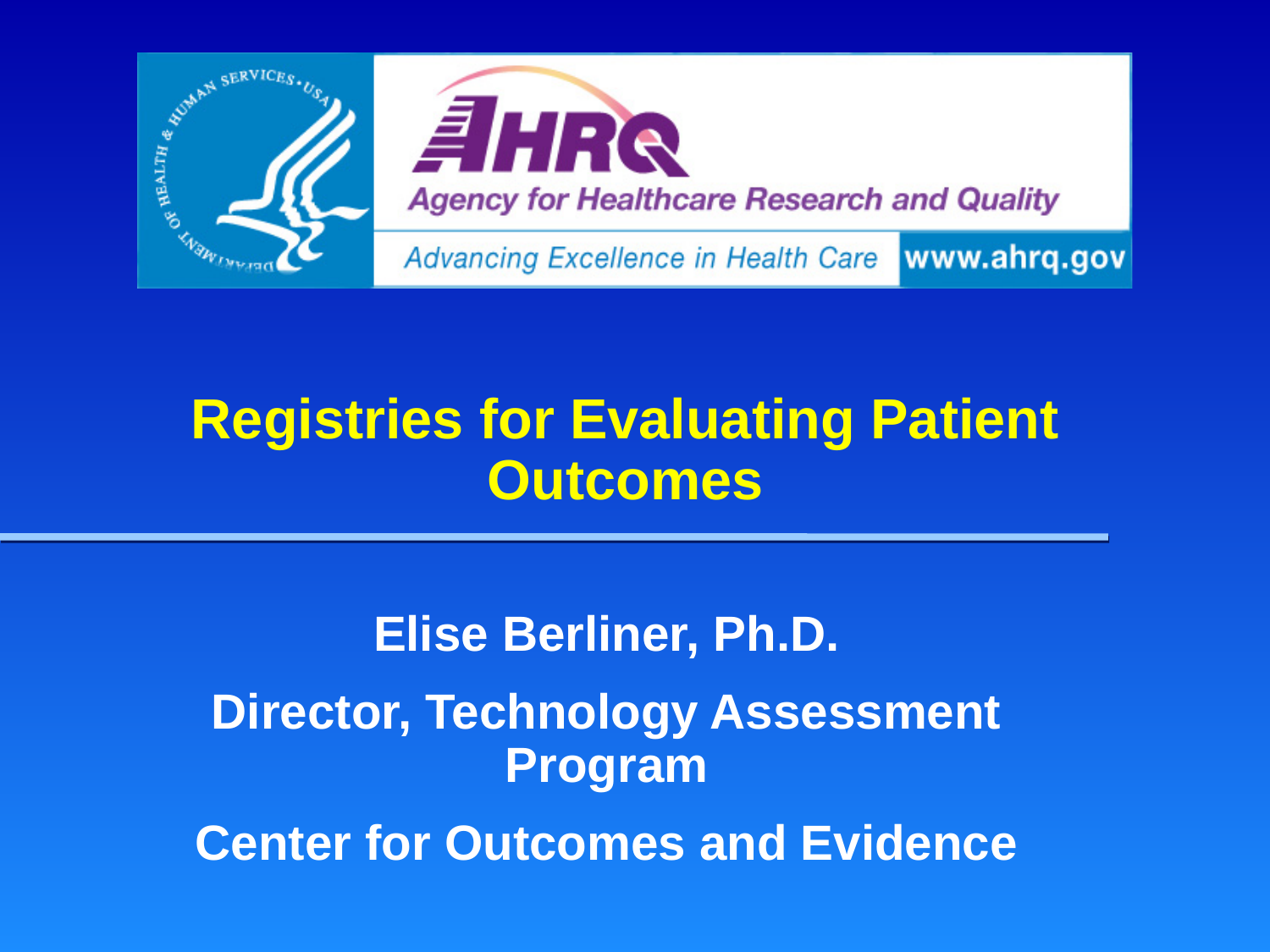

# Registries for Evaluating Patient Outcomes

Elise Berliner, Ph.D.
Director, Technology Assessment Program
Center for Outcomes and Evidence